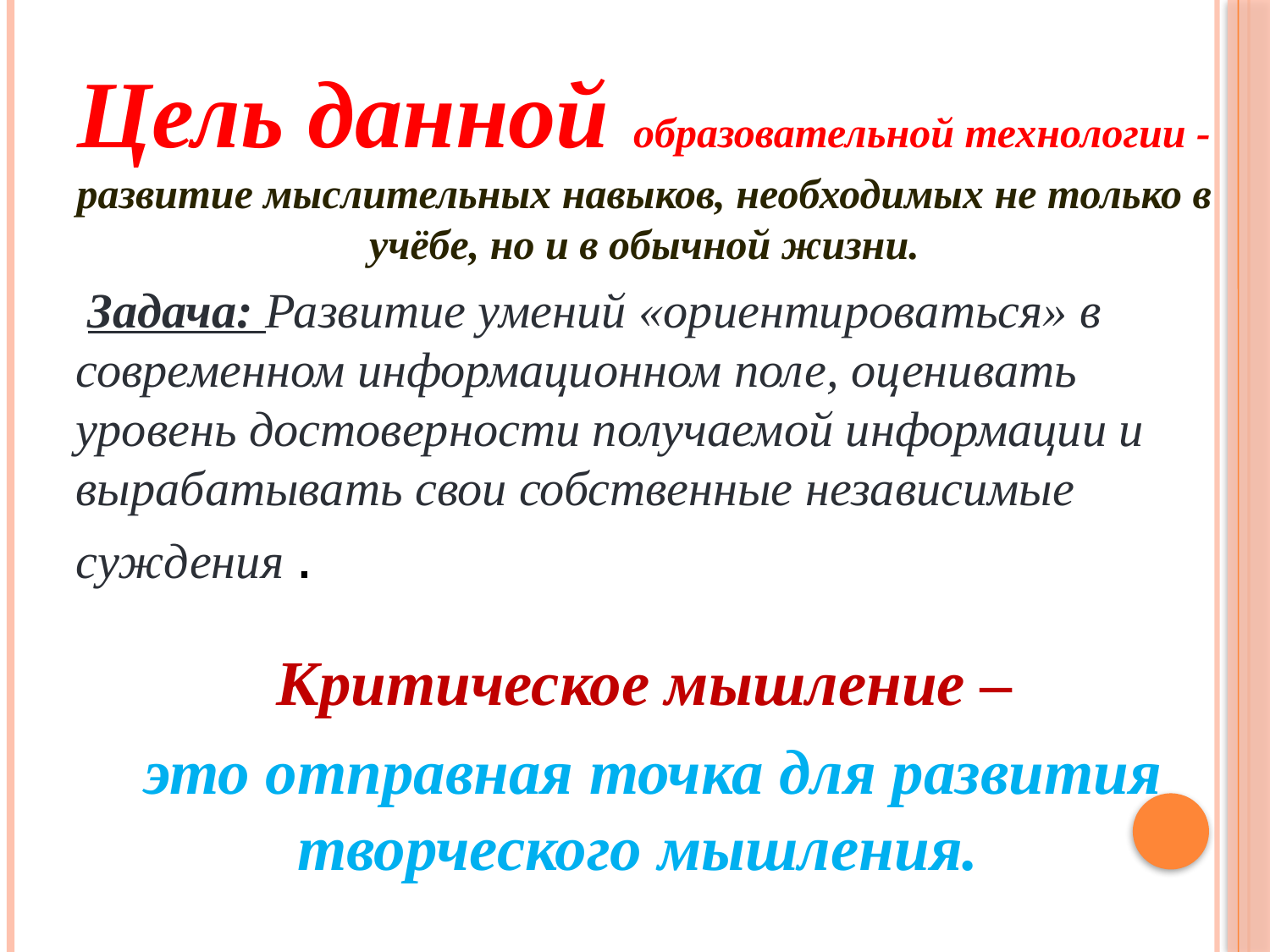

Цель данной образовательной технологии - развитие мыслительных навыков, необходимых не только в учёбе, но и в обычной жизни.
 Задача: Развитие умений «ориентироваться» в современном информационном поле, оценивать уровень достоверности получаемой информации и  вырабатывать свои собственные независимые суждения .

Критическое мышление –
 это отправная точка для развития творческого мышления.